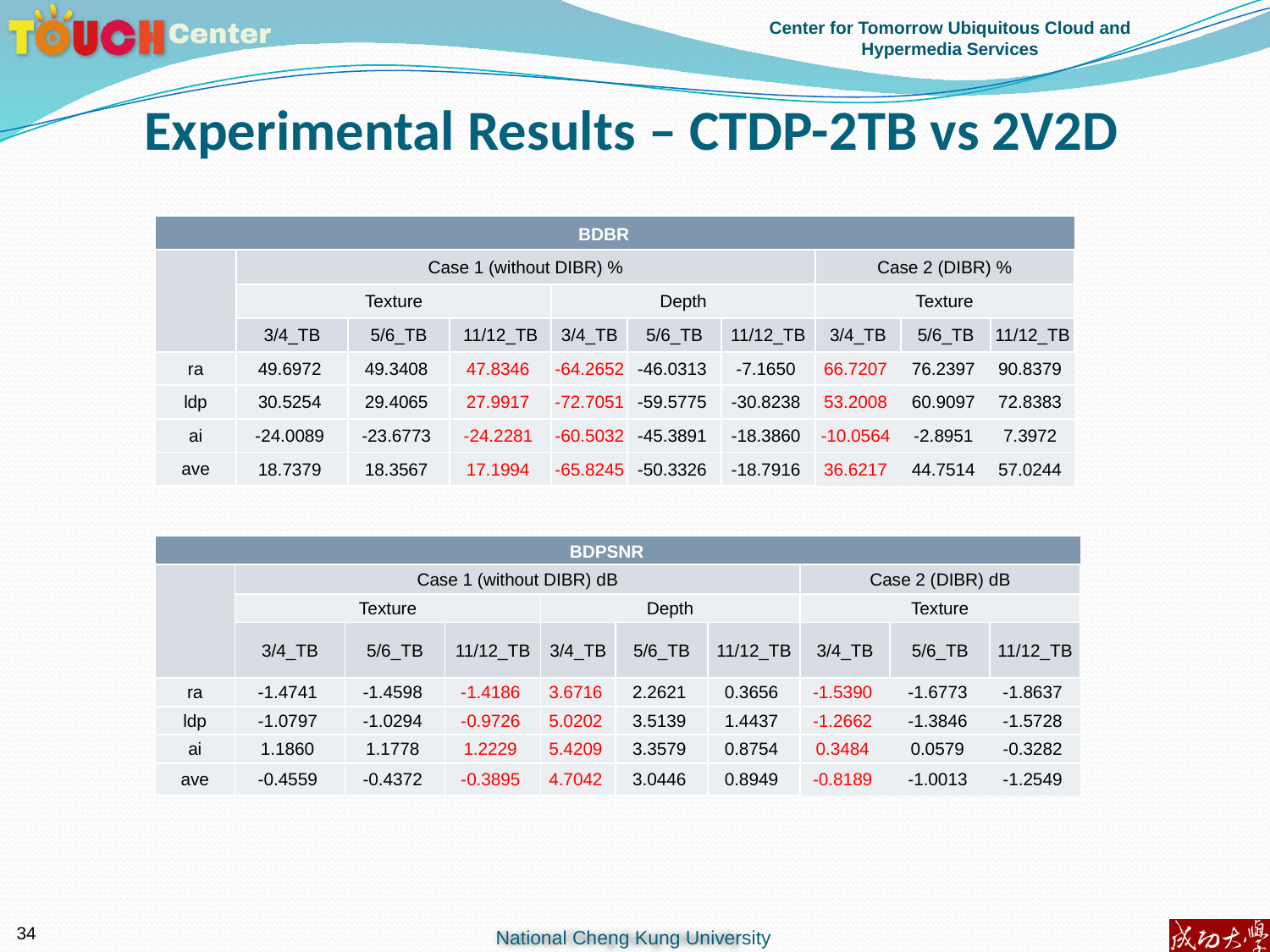

# Experimental Results – CTDP-2TB vs 2V2D
| BDBR |  |  |  |  |  |  |  |  |  |
| --- | --- | --- | --- | --- | --- | --- | --- | --- | --- |
|  | Case 1 (without DIBR) % |  |  |  |  |  | Case 2 (DIBR) % |  |  |
|  | Texture |  |  | Depth |  |  | Texture |  |  |
|  | 3/4\_TB | 5/6\_TB | 11/12\_TB | 3/4\_TB | 5/6\_TB | 11/12\_TB | 3/4\_TB | 5/6\_TB | 11/12\_TB |
| ra | 49.6972 | 49.3408 | 47.8346 | -64.2652 | -46.0313 | -7.1650 | 66.7207 | 76.2397 | 90.8379 |
| ldp | 30.5254 | 29.4065 | 27.9917 | -72.7051 | -59.5775 | -30.8238 | 53.2008 | 60.9097 | 72.8383 |
| ai | -24.0089 | -23.6773 | -24.2281 | -60.5032 | -45.3891 | -18.3860 | -10.0564 | -2.8951 | 7.3972 |
| ave | 18.7379 | 18.3567 | 17.1994 | -65.8245 | -50.3326 | -18.7916 | 36.6217 | 44.7514 | 57.0244 |
| BDPSNR |  |  |  |  |  |  |  |  |  |
| --- | --- | --- | --- | --- | --- | --- | --- | --- | --- |
|  | Case 1 (without DIBR) dB |  |  |  |  |  | Case 2 (DIBR) dB |  |  |
|  | Texture |  |  | Depth |  |  | Texture |  |  |
|  | 3/4\_TB | 5/6\_TB | 11/12\_TB | 3/4\_TB | 5/6\_TB | 11/12\_TB | 3/4\_TB | 5/6\_TB | 11/12\_TB |
| ra | -1.4741 | -1.4598 | -1.4186 | 3.6716 | 2.2621 | 0.3656 | -1.5390 | -1.6773 | -1.8637 |
| ldp | -1.0797 | -1.0294 | -0.9726 | 5.0202 | 3.5139 | 1.4437 | -1.2662 | -1.3846 | -1.5728 |
| ai | 1.1860 | 1.1778 | 1.2229 | 5.4209 | 3.3579 | 0.8754 | 0.3484 | 0.0579 | -0.3282 |
| ave | -0.4559 | -0.4372 | -0.3895 | 4.7042 | 3.0446 | 0.8949 | -0.8189 | -1.0013 | -1.2549 |